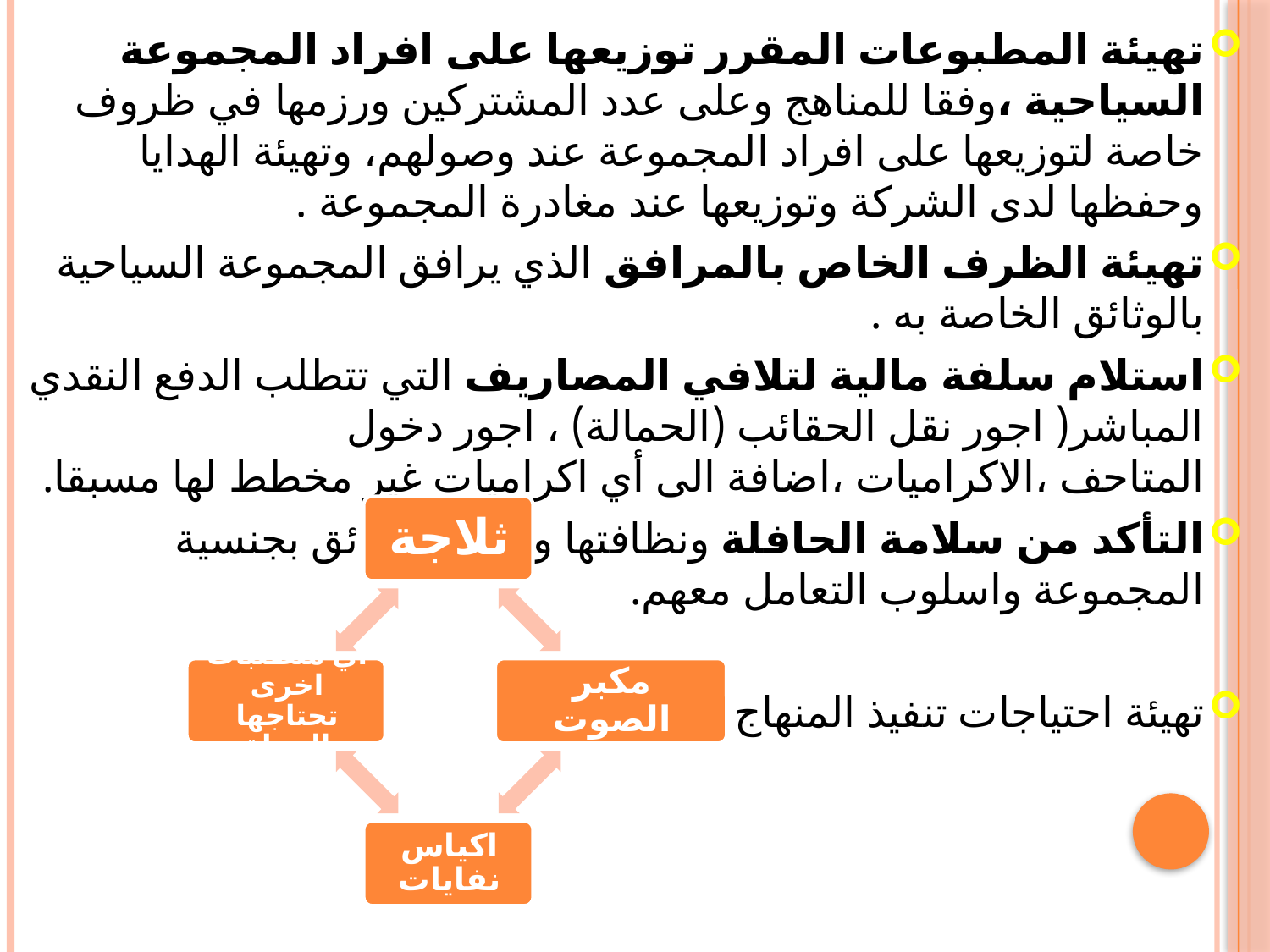

تهيئة المطبوعات المقرر توزيعها على افراد المجموعة السياحية ،وفقا للمناهج وعلى عدد المشتركين ورزمها في ظروف خاصة لتوزيعها على افراد المجموعة عند وصولهم، وتهيئة الهدايا  وحفظها لدى الشركة وتوزيعها عند مغادرة المجموعة .
تهيئة الظرف الخاص بالمرافق الذي يرافق المجموعة السياحية بالوثائق الخاصة به .
استلام سلفة مالية لتلافي المصاريف التي تتطلب الدفع النقدي المباشر( اجور نقل الحقائب (الحمالة) ، اجور دخول المتاحف ،الاكراميات ،اضافة الى أي اكراميات غير مخطط لها مسبقا.
التأكد من سلامة الحافلة ونظافتها واعلام السائق بجنسية المجموعة واسلوب التعامل معهم.

تهيئة احتياجات تنفيذ المنهاج :

ثلاجة

مكبر الصوت

اكياس نفايات

اي متطلبات اخرى تحتاجها الرحلة